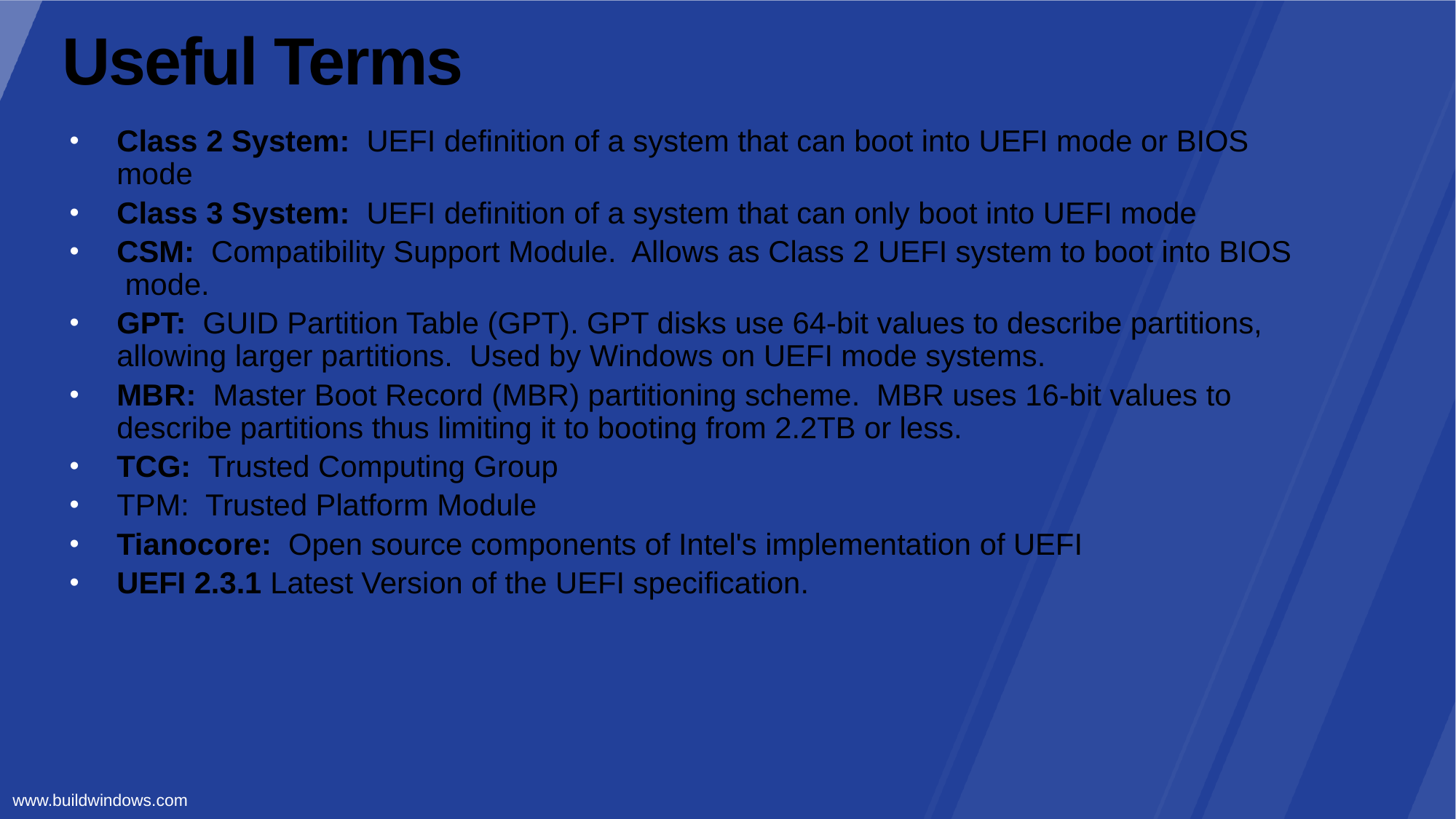

# Useful Terms
Class 2 System:  UEFI definition of a system that can boot into UEFI mode or BIOS mode
Class 3 System:  UEFI definition of a system that can only boot into UEFI mode
CSM:  Compatibility Support Module.  Allows as Class 2 UEFI system to boot into BIOS  mode.
GPT:  GUID Partition Table (GPT). GPT disks use 64-bit values to describe partitions, allowing larger partitions.  Used by Windows on UEFI mode systems.
MBR:  Master Boot Record (MBR) partitioning scheme.  MBR uses 16-bit values to describe partitions thus limiting it to booting from 2.2TB or less.
TCG:  Trusted Computing Group
TPM:  Trusted Platform Module
Tianocore:  Open source components of Intel's implementation of UEFI
UEFI 2.3.1 Latest Version of the UEFI specification.